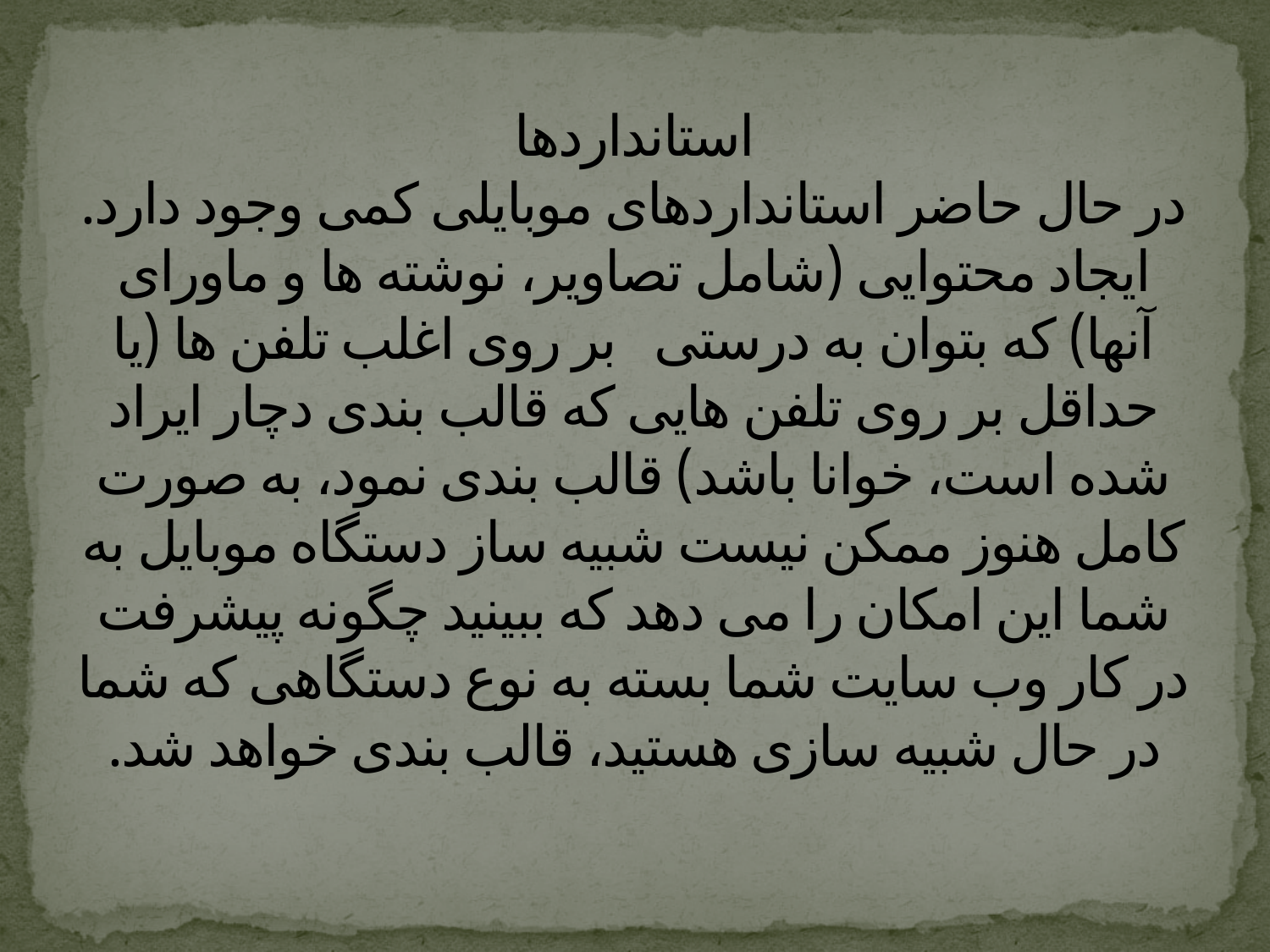

# استانداردها در حال حاضر استانداردهای موبایلی کمی وجود دارد. ایجاد محتوایی (شامل تصاویر، نوشته ها و ماورای آنها) که بتوان به درستی   بر روی اغلب تلفن ها (یا حداقل بر روی تلفن هایی که قالب بندی دچار ایراد شده است، خوانا باشد) قالب بندی نمود، به صورت کامل هنوز ممکن نیست شبیه ساز دستگاه موبایل به شما این امکان را می دهد که ببینید چگونه پیشرفت در کار وب سایت شما بسته به نوع دستگاهی که شما در حال شبیه سازی هستید، قالب بندی خواهد شد.